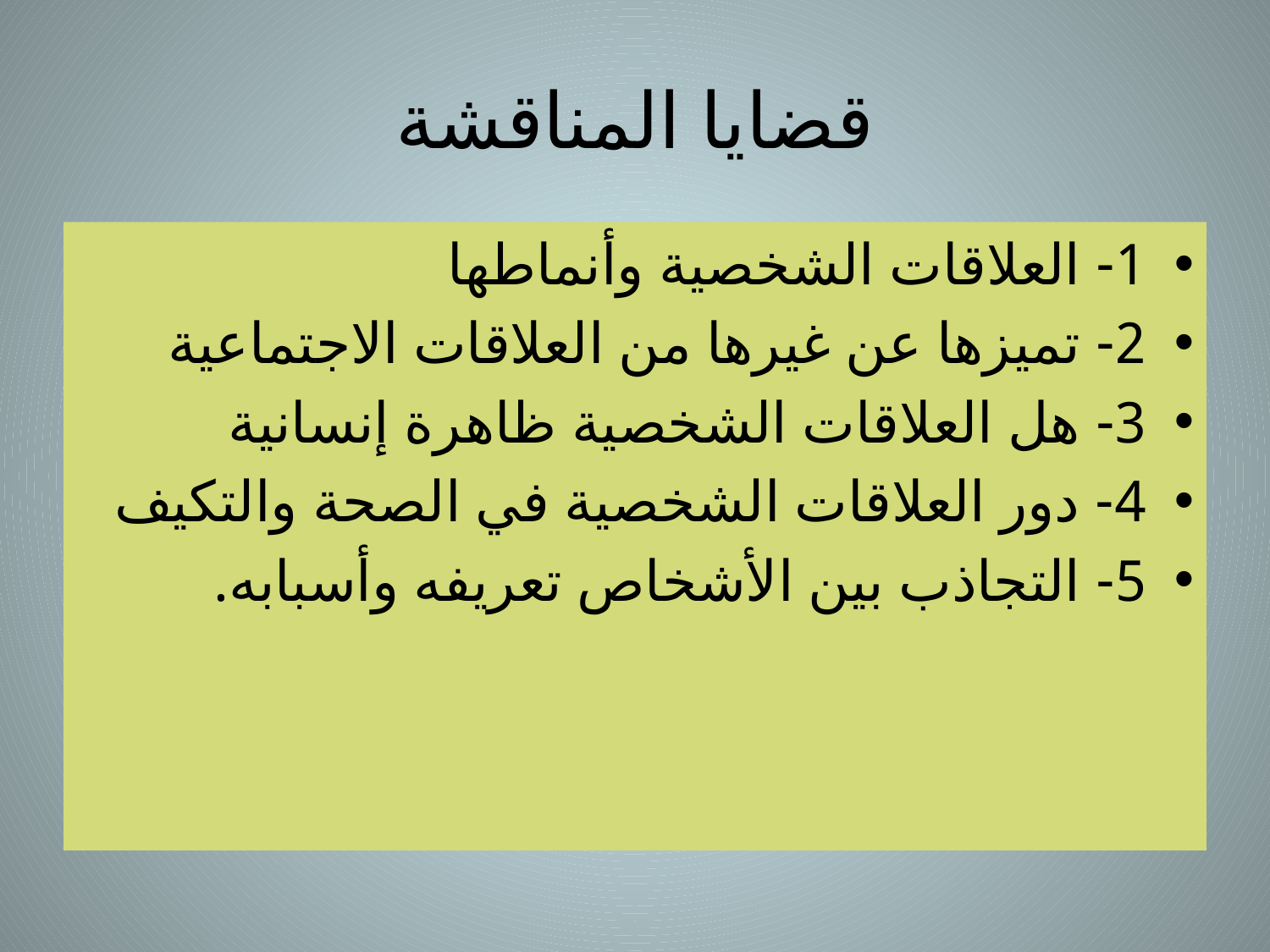

# قضايا المناقشة
1- العلاقات الشخصية وأنماطها
2- تميزها عن غيرها من العلاقات الاجتماعية
3- هل العلاقات الشخصية ظاهرة إنسانية
4- دور العلاقات الشخصية في الصحة والتكيف
5- التجاذب بين الأشخاص تعريفه وأسبابه.